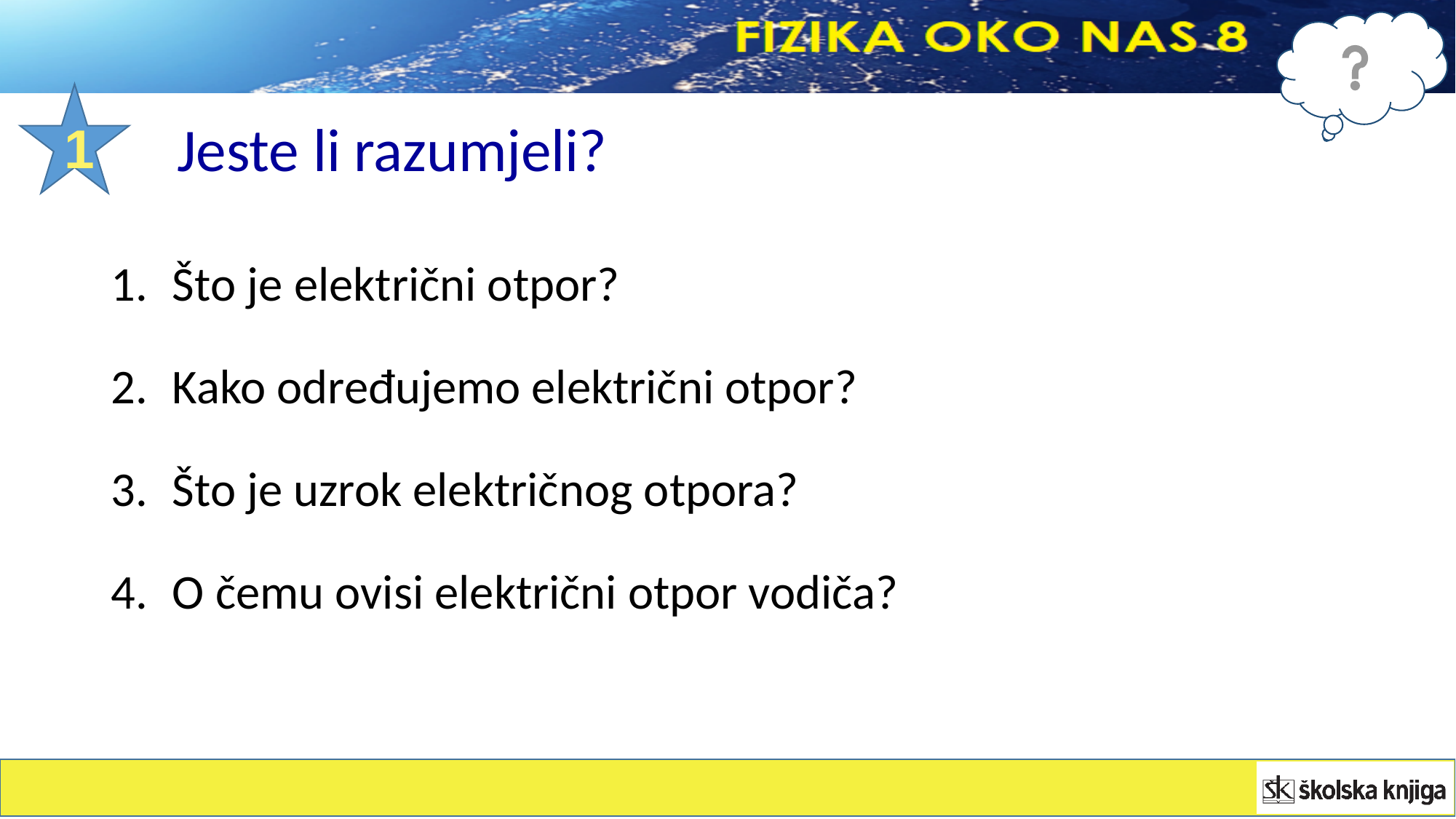

1
Jeste li razumjeli?
Što je električni otpor?
Kako određujemo električni otpor?
Što je uzrok električnog otpora?
O čemu ovisi električni otpor vodiča?